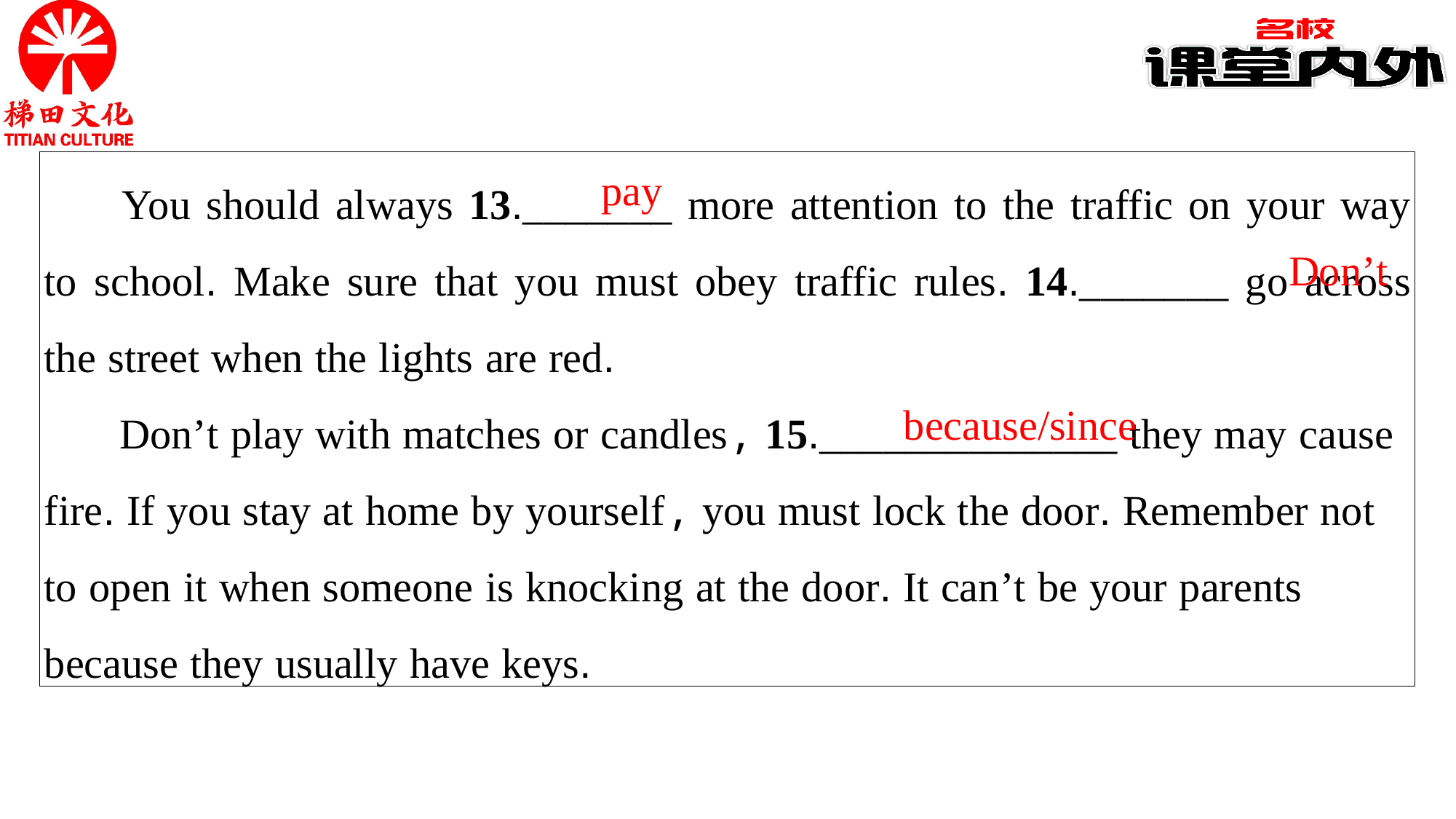

You should always 13._______ more attention to the traffic on your way to school. Make sure that you must obey traffic rules. 14._______ go across the street when the lights are red.
Don’t play with matches or candles, 15.______________ they may cause fire. If you stay at home by yourself, you must lock the door. Remember not to open it when someone is knocking at the door. It can’t be your parents because they usually have keys.
pay
Don’t
because/since